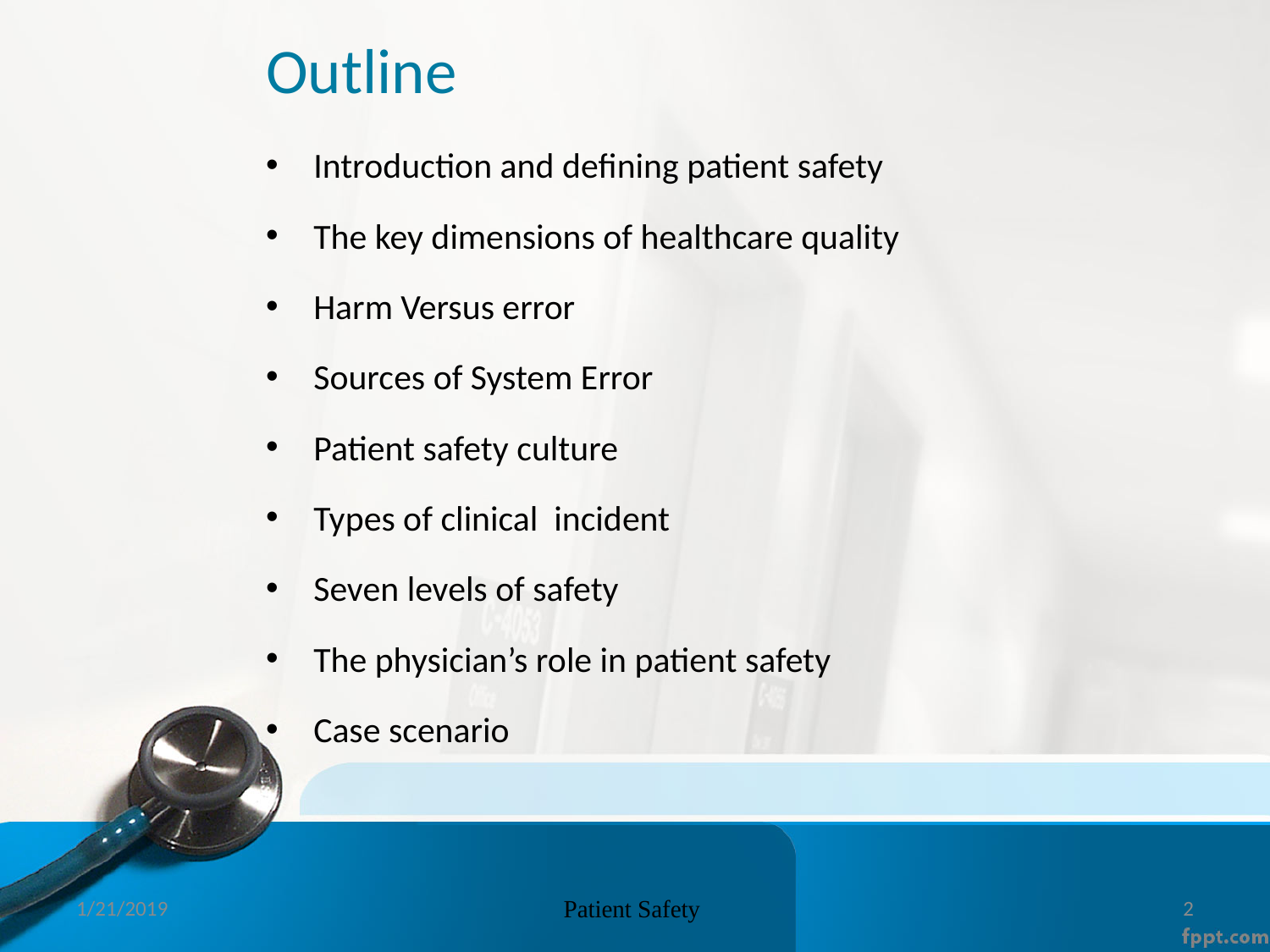

# Outline
Introduction and defining patient safety
The key dimensions of healthcare quality
Harm Versus error
Sources of System Error
Patient safety culture
Types of clinical  incident
Seven levels of safety
The physician’s role in patient safety
Case scenario
1/21/2019
Patient Safety
2